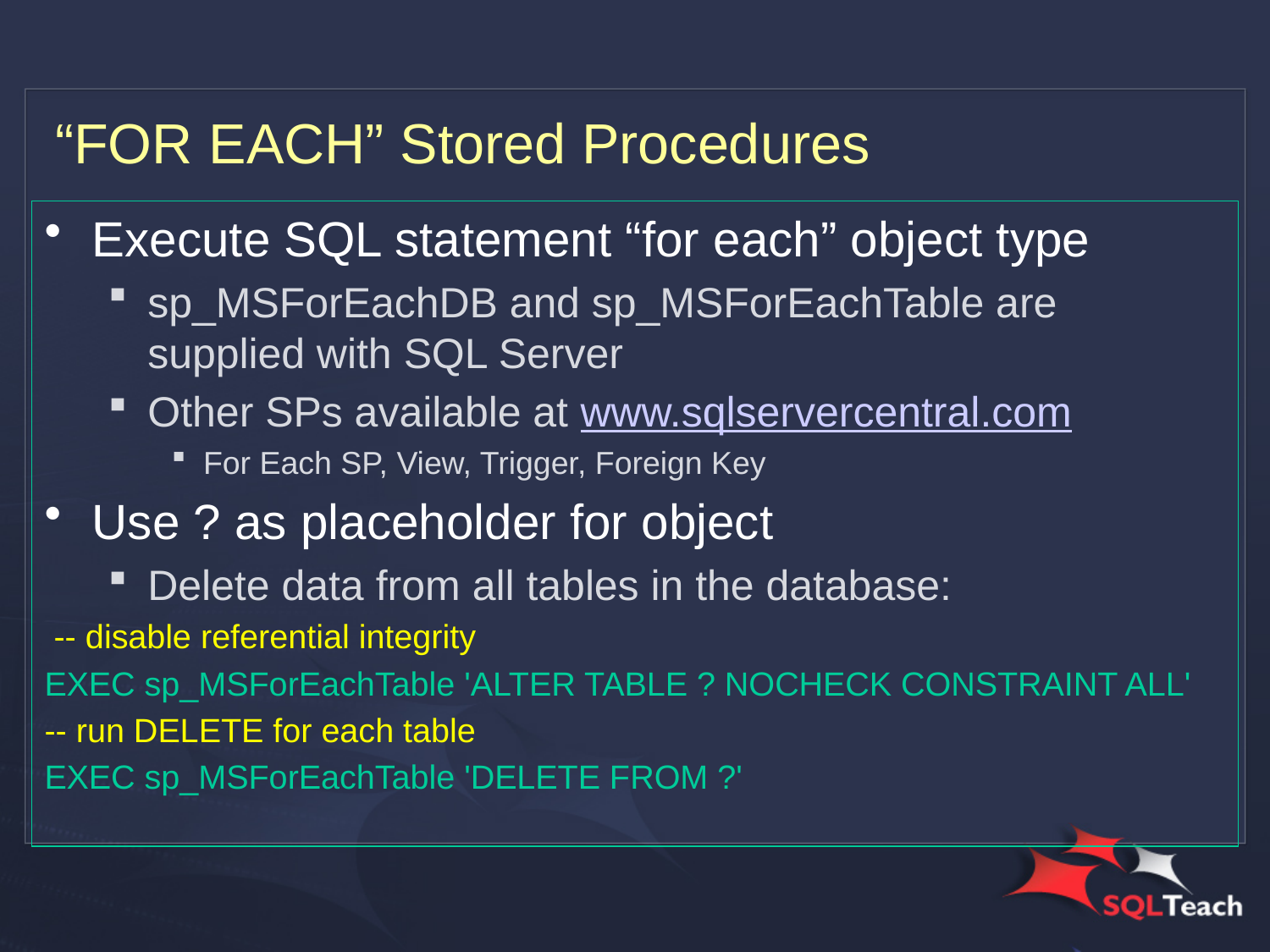

# “FOR EACH” Stored Procedures
Execute SQL statement “for each” object type
sp_MSForEachDB and sp_MSForEachTable are supplied with SQL Server
Other SPs available at www.sqlservercentral.com
For Each SP, View, Trigger, Foreign Key
Use ? as placeholder for object
Delete data from all tables in the database:
 -- disable referential integrity
EXEC sp_MSForEachTable 'ALTER TABLE ? NOCHECK CONSTRAINT ALL'
-- run DELETE for each table
EXEC sp_MSForEachTable 'DELETE FROM ?'